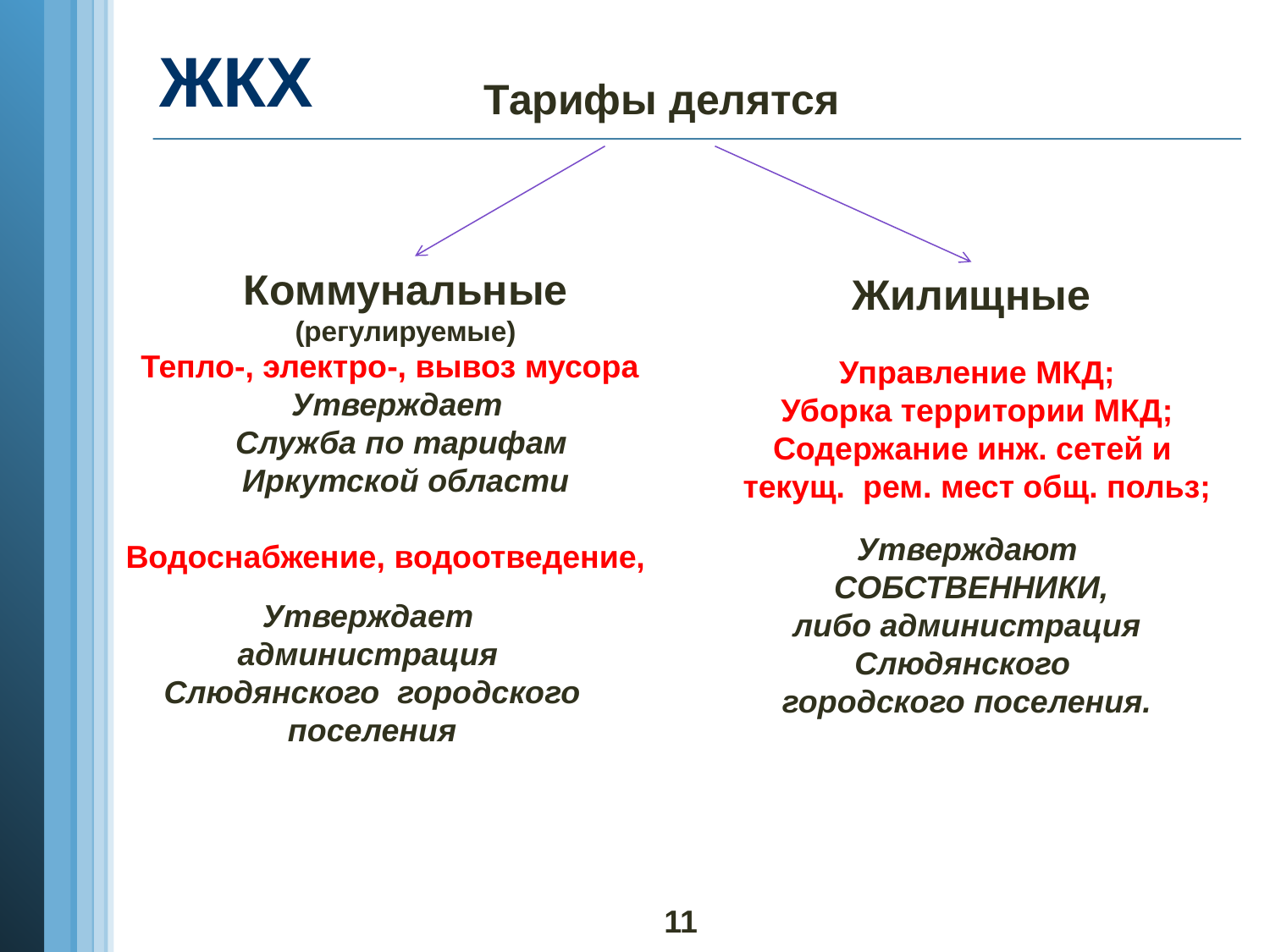

# ЖКХ
Тарифы делятся
Коммунальные
(регулируемые)
Жилищные
Тепло-, электро-, вывоз мусора

Водоснабжение, водоотведение,
Управление МКД;
Уборка территории МКД;
Содержание инж. сетей и
текущ.  рем. мест общ. польз;

Утверждает
Служба по тарифам
 Иркутской области
Утверждают
СОБСТВЕННИКИ,
либо администрация
Слюдянского
городского поселения.

Утверждает
администрация
Слюдянского  городского
поселения
11